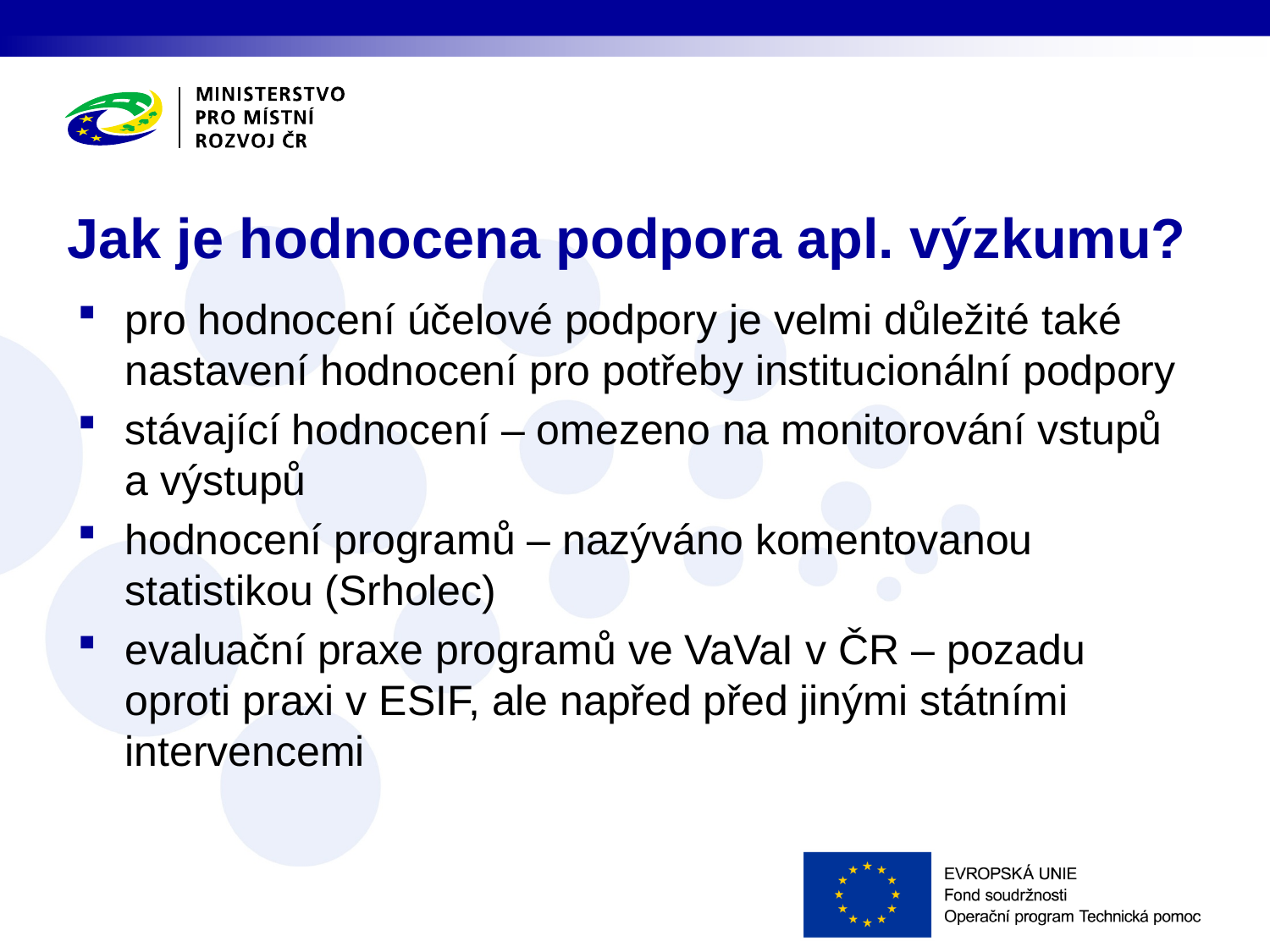

# Jak je hodnocena podpora apl. výzkumu?
pro hodnocení účelové podpory je velmi důležité také nastavení hodnocení pro potřeby institucionální podpory
stávající hodnocení – omezeno na monitorování vstupů a výstupů
hodnocení programů – nazýváno komentovanou statistikou (Srholec)
evaluační praxe programů ve VaVaI v ČR – pozadu oproti praxi v ESIF, ale napřed před jinými státními intervencemi